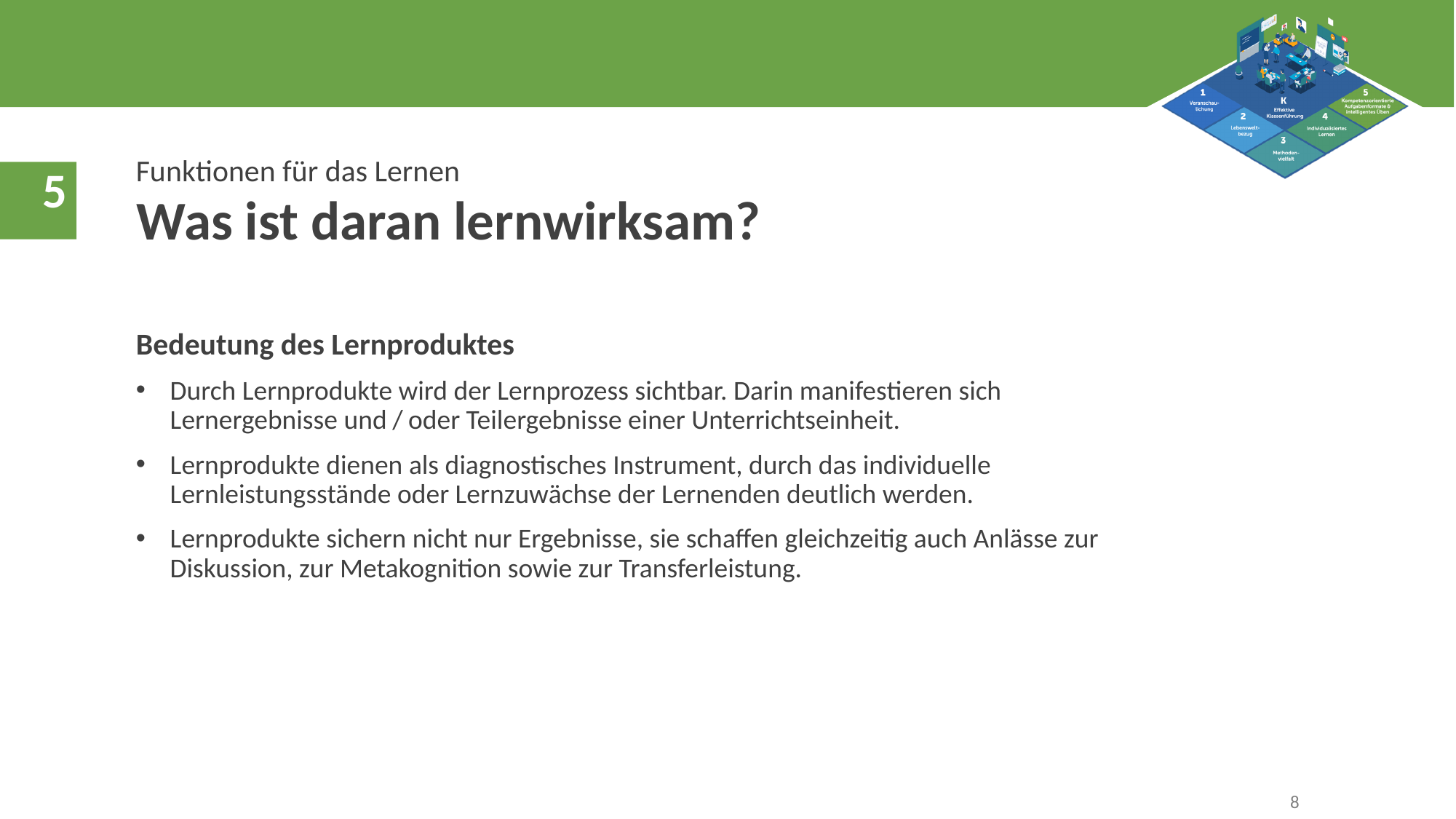

Funktionen für das Lernen
Was ist daran lernwirksam?
Bedeutung des Lernproduktes
Durch Lernprodukte wird der Lernprozess sichtbar. Darin manifestieren sich Lernergebnisse und / oder Teilergebnisse einer Unterrichtseinheit.
Lernprodukte dienen als diagnostisches Instrument, durch das individuelle Lernleistungsstände oder Lernzuwächse der Lernenden deutlich werden.
Lernprodukte sichern nicht nur Ergebnisse, sie schaffen gleichzeitig auch Anlässe zur Diskussion, zur Metakognition sowie zur Transferleistung.

8